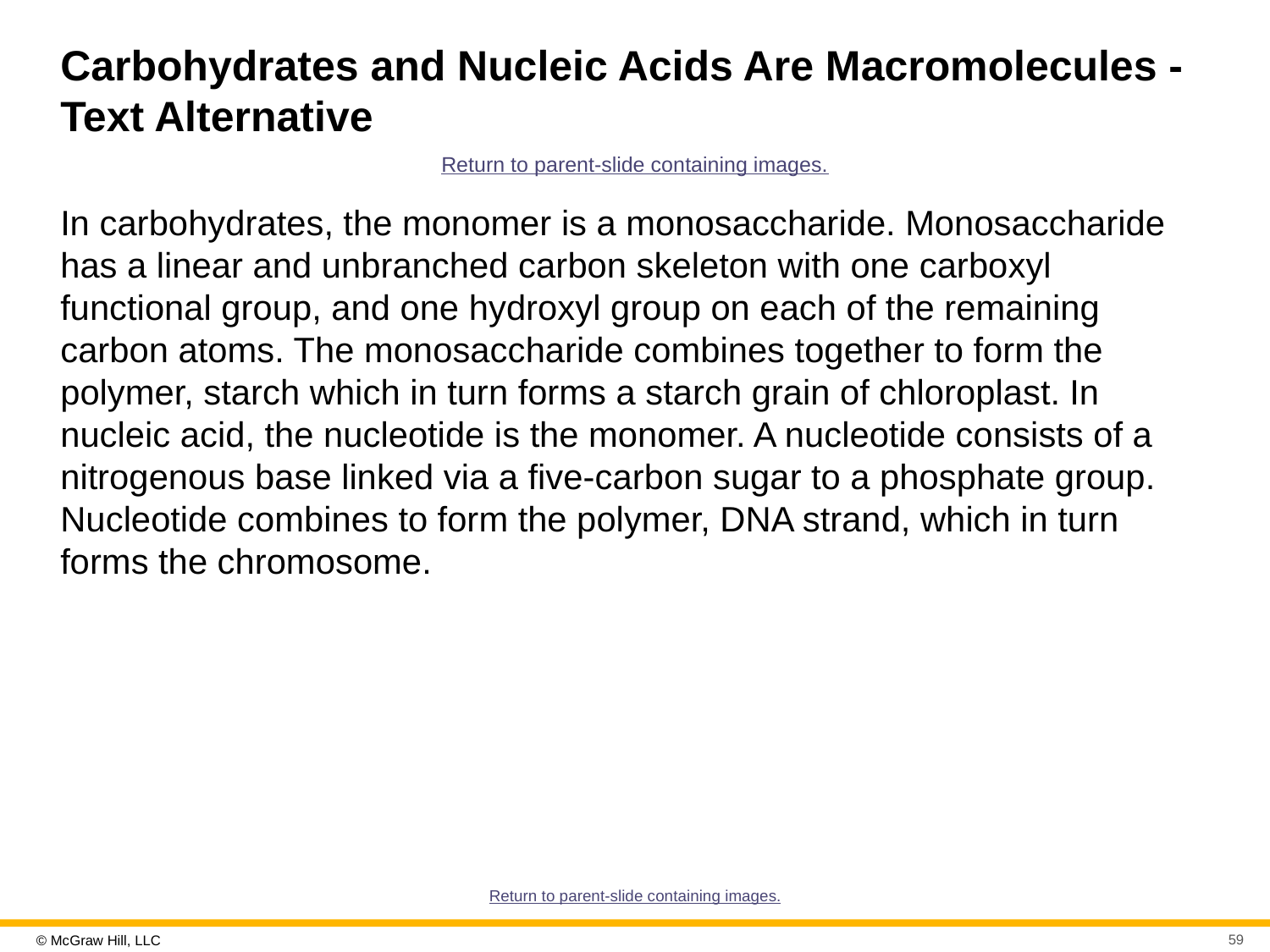

# Carbohydrates and Nucleic Acids Are Macromolecules - Text Alternative
Return to parent-slide containing images.
In carbohydrates, the monomer is a monosaccharide. Monosaccharide has a linear and unbranched carbon skeleton with one carboxyl functional group, and one hydroxyl group on each of the remaining carbon atoms. The monosaccharide combines together to form the polymer, starch which in turn forms a starch grain of chloroplast. In nucleic acid, the nucleotide is the monomer. A nucleotide consists of a nitrogenous base linked via a five-carbon sugar to a phosphate group. Nucleotide combines to form the polymer, DNA strand, which in turn forms the chromosome.
Return to parent-slide containing images.
59